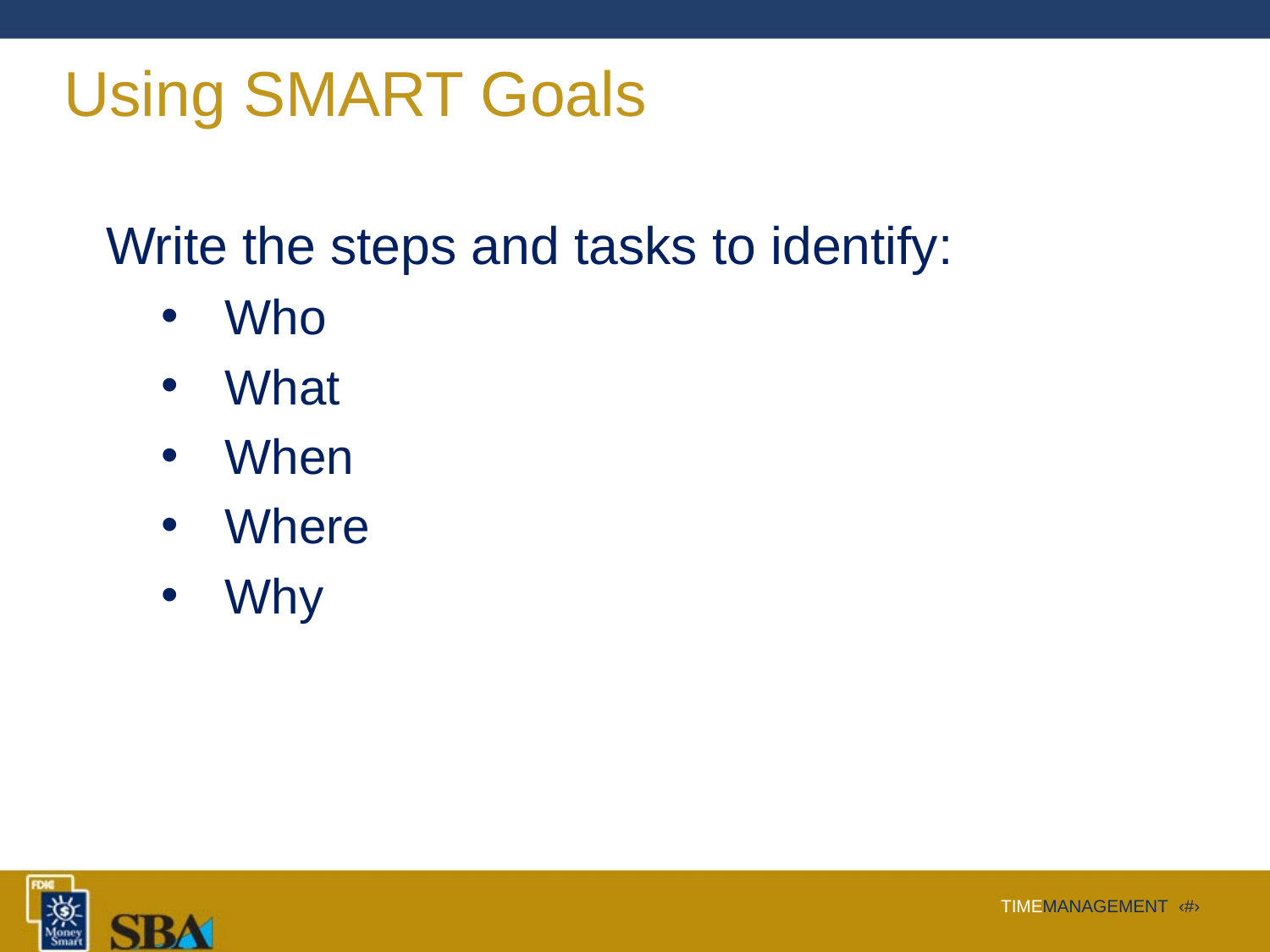

# Using SMART Goals
Write the steps and tasks to identify:
Who
What
When
Where
Why